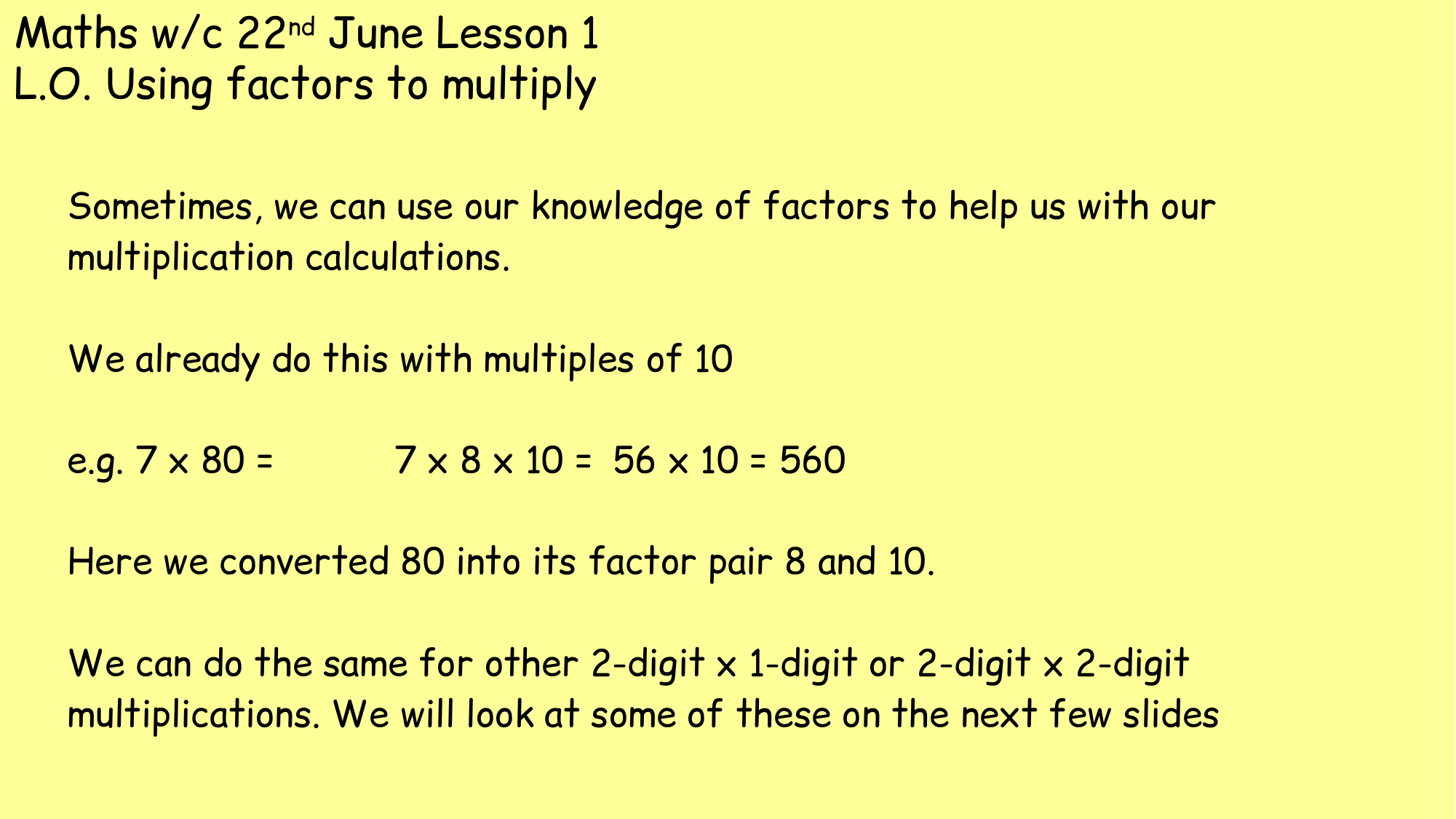

Maths w/c 22nd June Lesson 1
L.O. Using factors to multiply
| Sometimes, we can use our knowledge of factors to help us with our multiplication calculations. We already do this with multiples of 10 e.g. 7 x 80 = 7 x 8 x 10 = 56 x 10 = 560 Here we converted 80 into its factor pair 8 and 10. We can do the same for other 2-digit x 1-digit or 2-digit x 2-digit multiplications. We will look at some of these on the next few slides |
| --- |